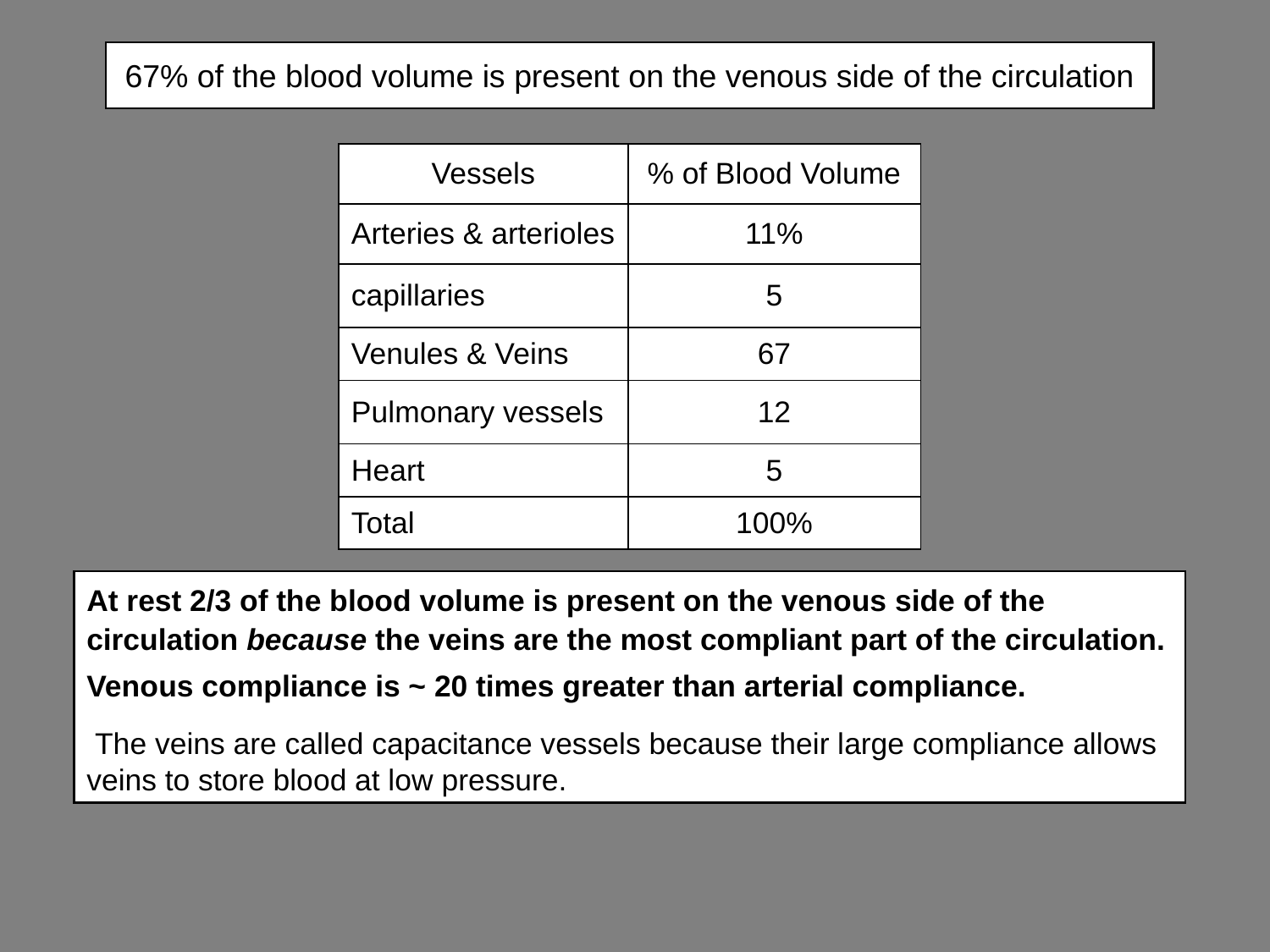

# 67% of the blood volume is present on the venous side of the circulation
| Vessels | % of Blood Volume |
| --- | --- |
| Arteries & arterioles | 11% |
| capillaries | 5 |
| Venules & Veins | 67 |
| Pulmonary vessels | 12 |
| Heart | 5 |
| Total | 100% |
At rest 2/3 of the blood volume is present on the venous side of the circulation because the veins are the most compliant part of the circulation.
Venous compliance is ~ 20 times greater than arterial compliance.
 The veins are called capacitance vessels because their large compliance allows veins to store blood at low pressure.